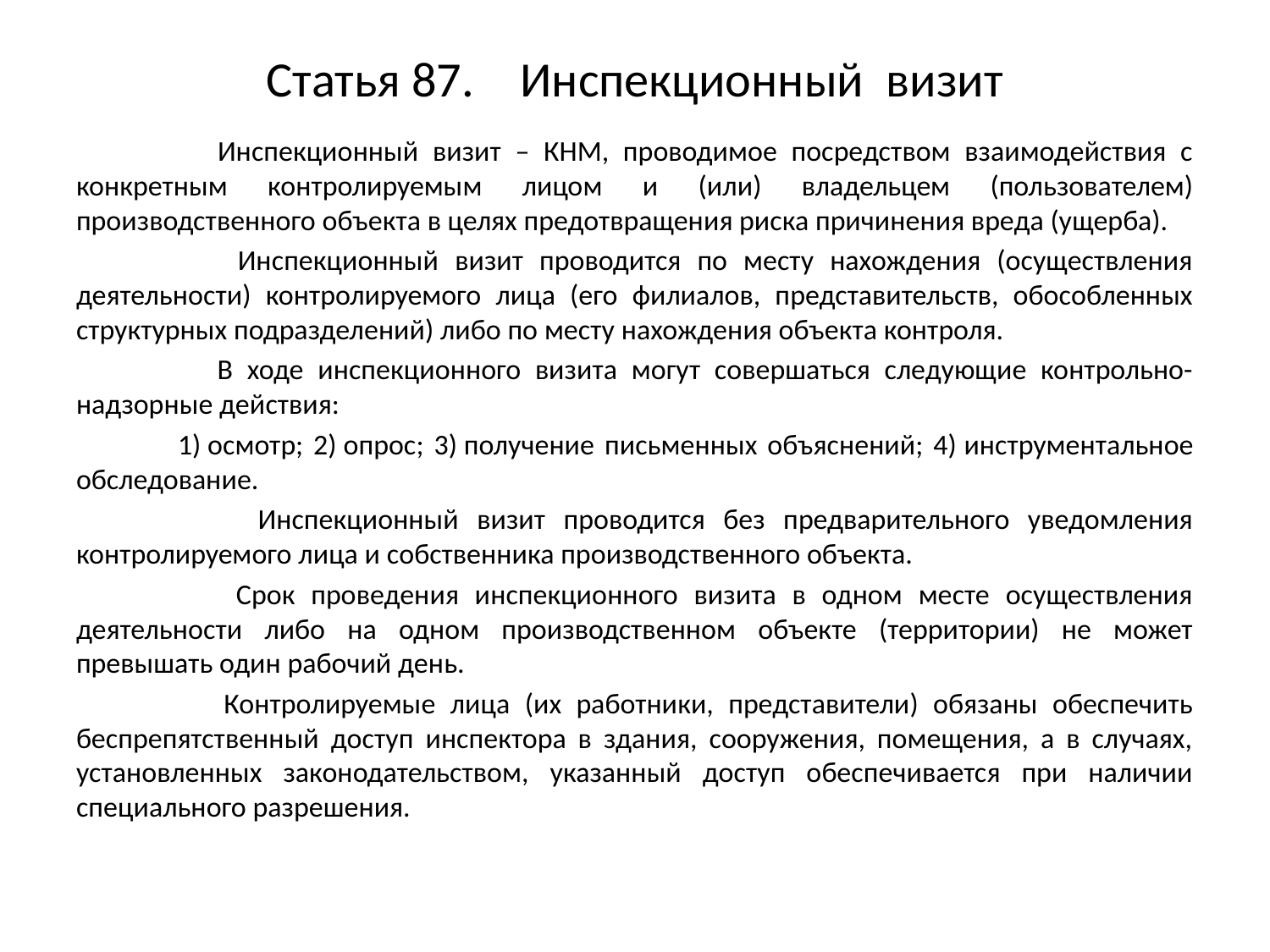

# Статья 87.	Инспекционный  визит
          Инспекционный визит – КНМ, проводимое посредством взаимодействия с конкретным контролируемым лицом и (или) владельцем (пользователем) производственного объекта в целях предотвращения риска причинения вреда (ущерба).
          Инспекционный визит проводится по месту нахождения (осуществления деятельности) контролируемого лица (его филиалов, представительств, обособленных структурных подразделений) либо по месту нахождения объекта контроля.
          В ходе инспекционного визита могут совершаться следующие контрольно-надзорные действия:
          1) осмотр; 2) опрос; 3) получение письменных объяснений; 4) инструментальное обследование.
          Инспекционный визит проводится без предварительного уведомления контролируемого лица и собственника производственного объекта.
          Срок проведения инспекционного визита в одном месте осуществления деятельности либо на одном производственном объекте (территории) не может превышать один рабочий день.
          Контролируемые лица (их работники, представители) обязаны обеспечить беспрепятственный доступ инспектора в здания, сооружения, помещения, а в случаях, установленных законодательством, указанный доступ обеспечивается при наличии специального разрешения.